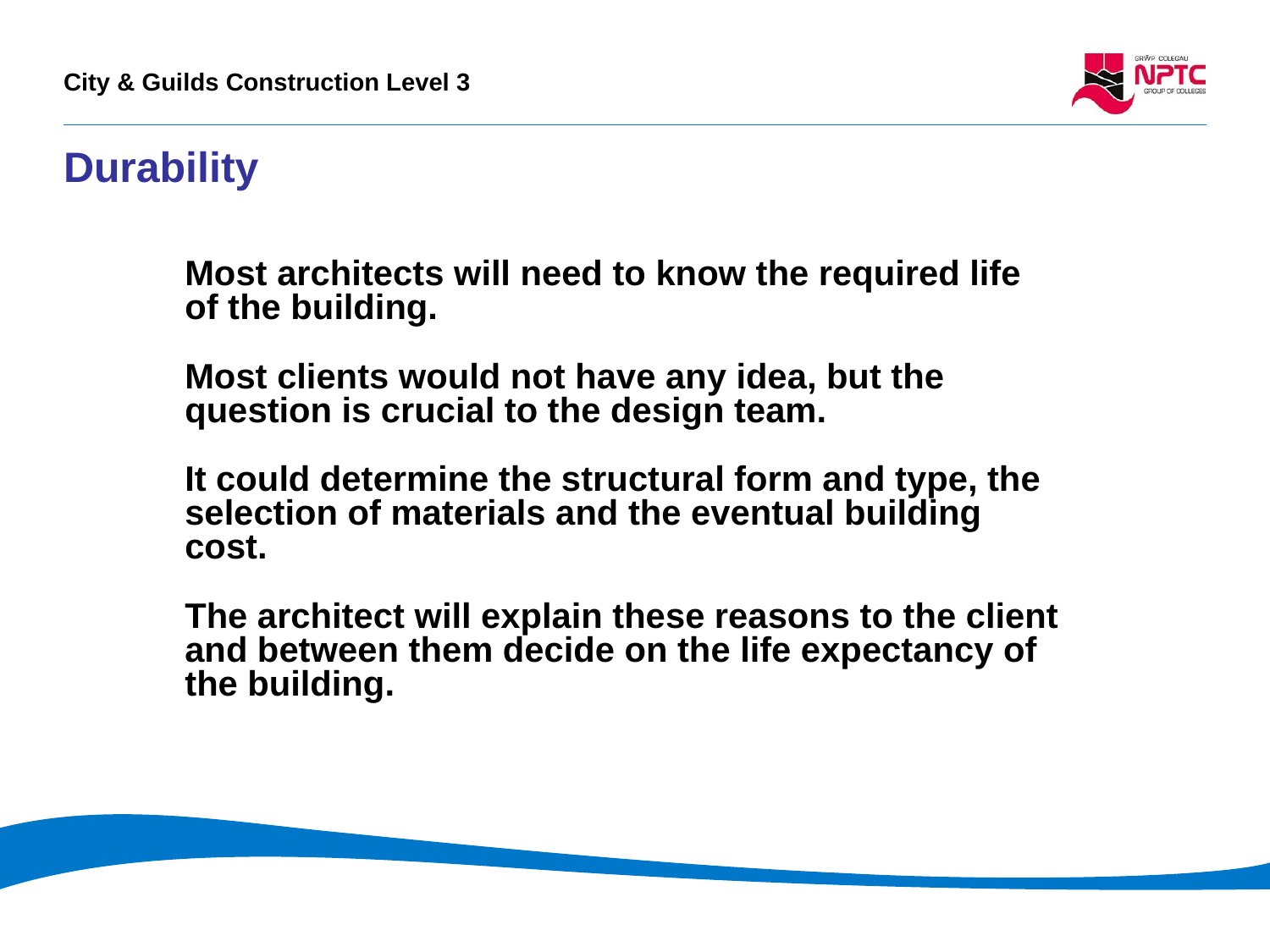

# Durability
Most architects will need to know the required life of the building.
Most clients would not have any idea, but the question is crucial to the design team.
It could determine the structural form and type, the selection of materials and the eventual building cost.
The architect will explain these reasons to the client and between them decide on the life expectancy of the building.